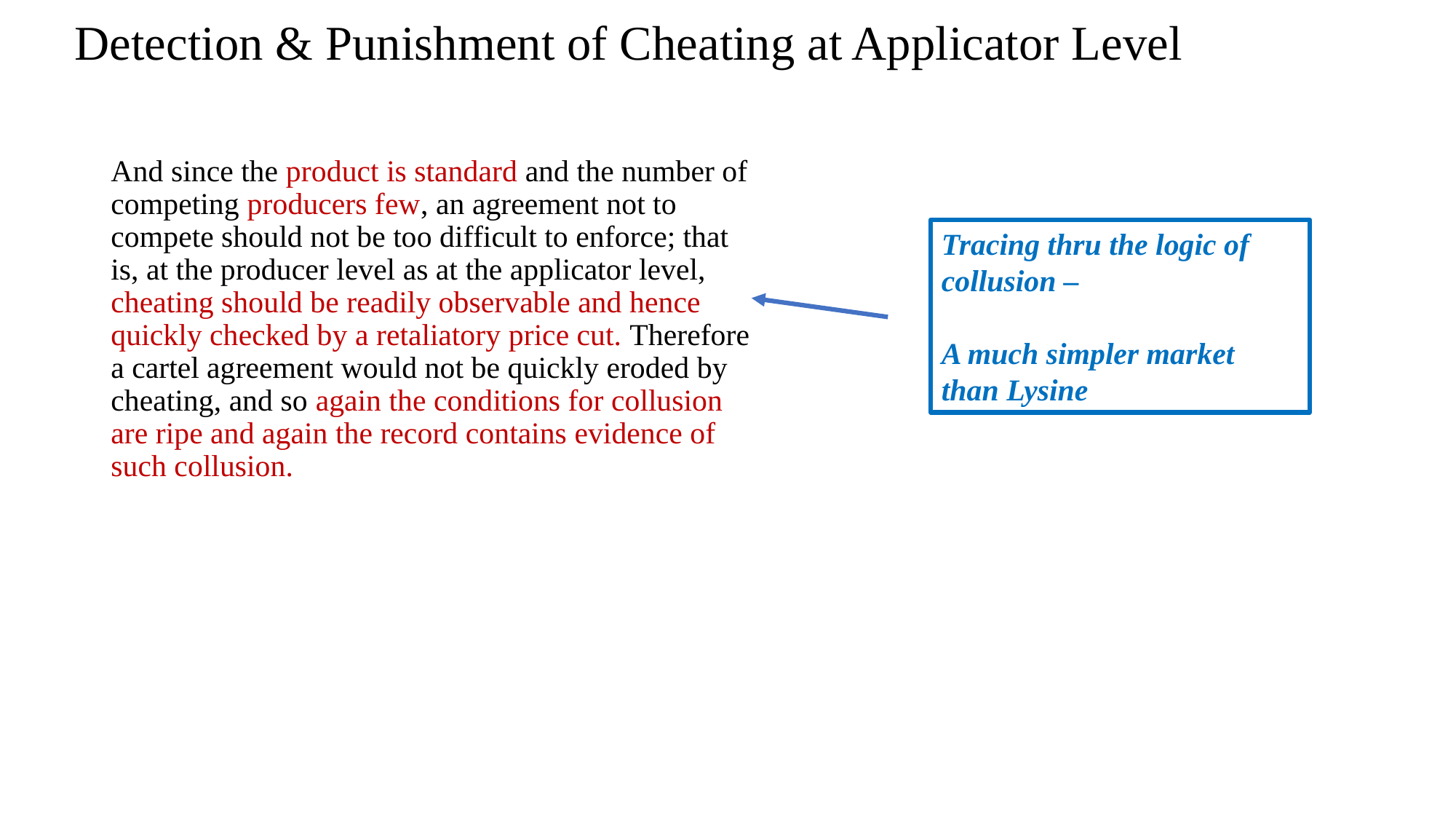

# Detection & Punishment of Cheating at Applicator Level
And since the product is standard and the number of competing producers few, an agreement not to compete should not be too difficult to enforce; that is, at the producer level as at the applicator level, cheating should be readily observable and hence quickly checked by a retaliatory price cut. Therefore a cartel agreement would not be quickly eroded by cheating, and so again the conditions for collusion are ripe and again the record contains evidence of such collusion.
Tracing thru the logic of collusion –

A much simpler market than Lysine